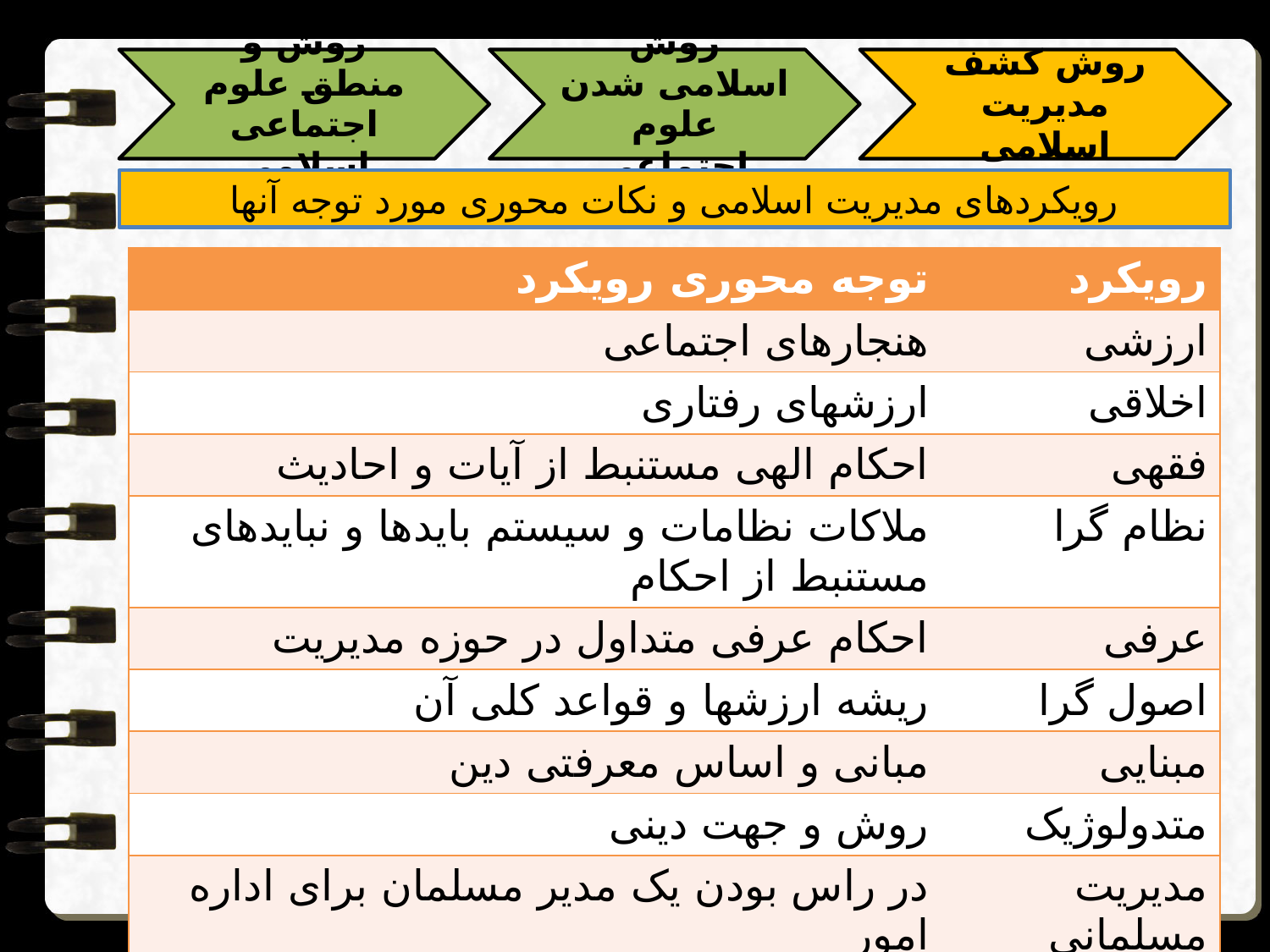

رویکردهای مدیریت اسلامی و نکات محوری مورد توجه آنها
| توجه محوری رویکرد | رویکرد |
| --- | --- |
| هنجارهای اجتماعی | ارزشی |
| ارزشهای رفتاری | اخلاقی |
| احکام الهی مستنبط از آیات و احادیث | فقهی |
| ملاکات نظامات و سیستم بایدها و نبایدهای مستنبط از احکام | نظام گرا |
| احکام عرفی متداول در حوزه مدیریت | عرفی |
| ریشه ارزشها و قواعد کلی آن | اصول گرا |
| مبانی و اساس معرفتی دین | مبنایی |
| روش و جهت دینی | متدولوژیک |
| در راس بودن یک مدیر مسلمان برای اداره امور | مدیریت مسلمانی |